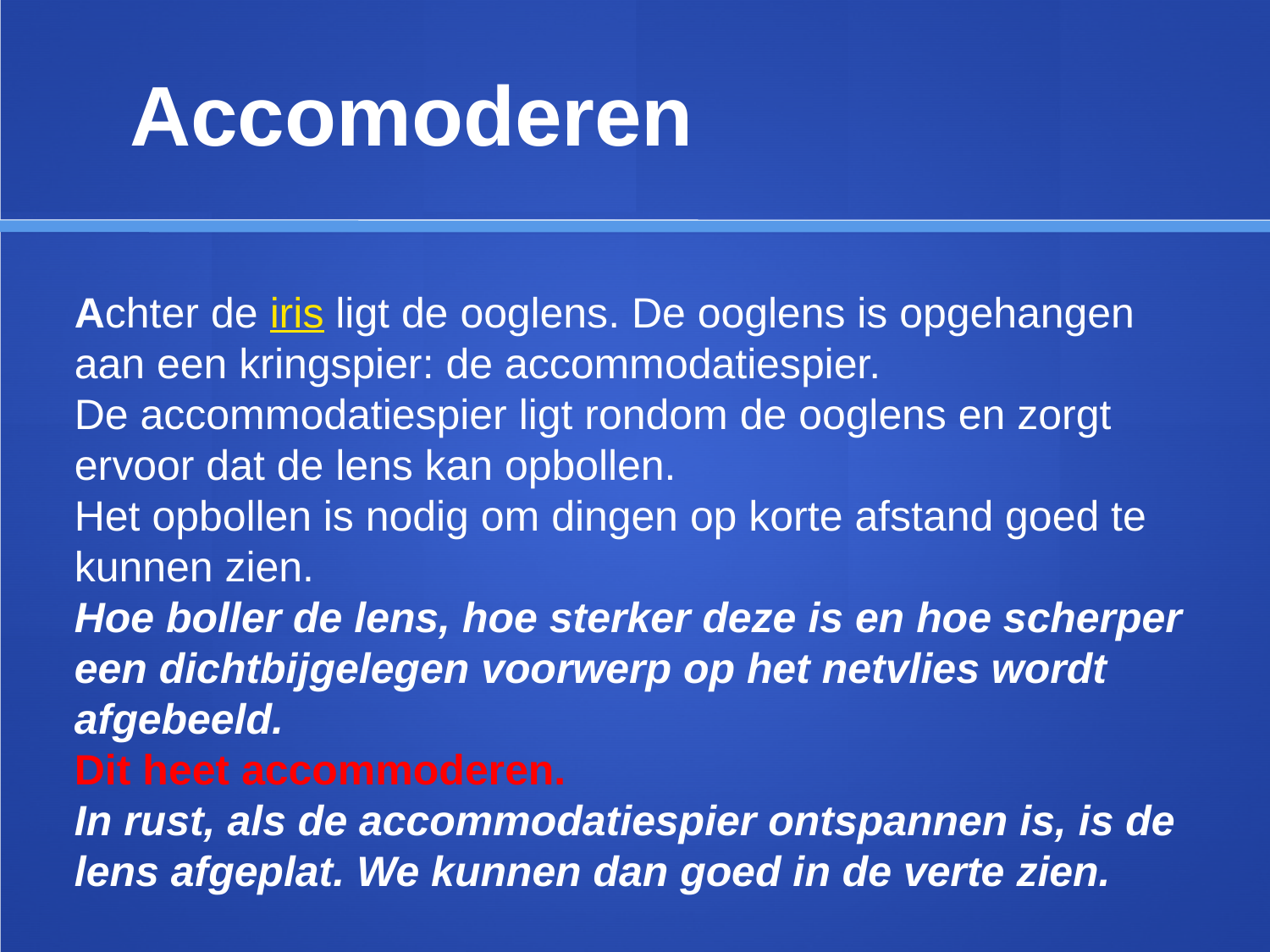

# Accomoderen
Achter de iris ligt de ooglens. De ooglens is opgehangen aan een kringspier: de accommodatiespier.
De accommodatiespier ligt rondom de ooglens en zorgt ervoor dat de lens kan opbollen.
Het opbollen is nodig om dingen op korte afstand goed te kunnen zien.
Hoe boller de lens, hoe sterker deze is en hoe scherper een dichtbijgelegen voorwerp op het netvlies wordt afgebeeld.
Dit heet accommoderen.
In rust, als de accommodatiespier ontspannen is, is de lens afgeplat. We kunnen dan goed in de verte zien.